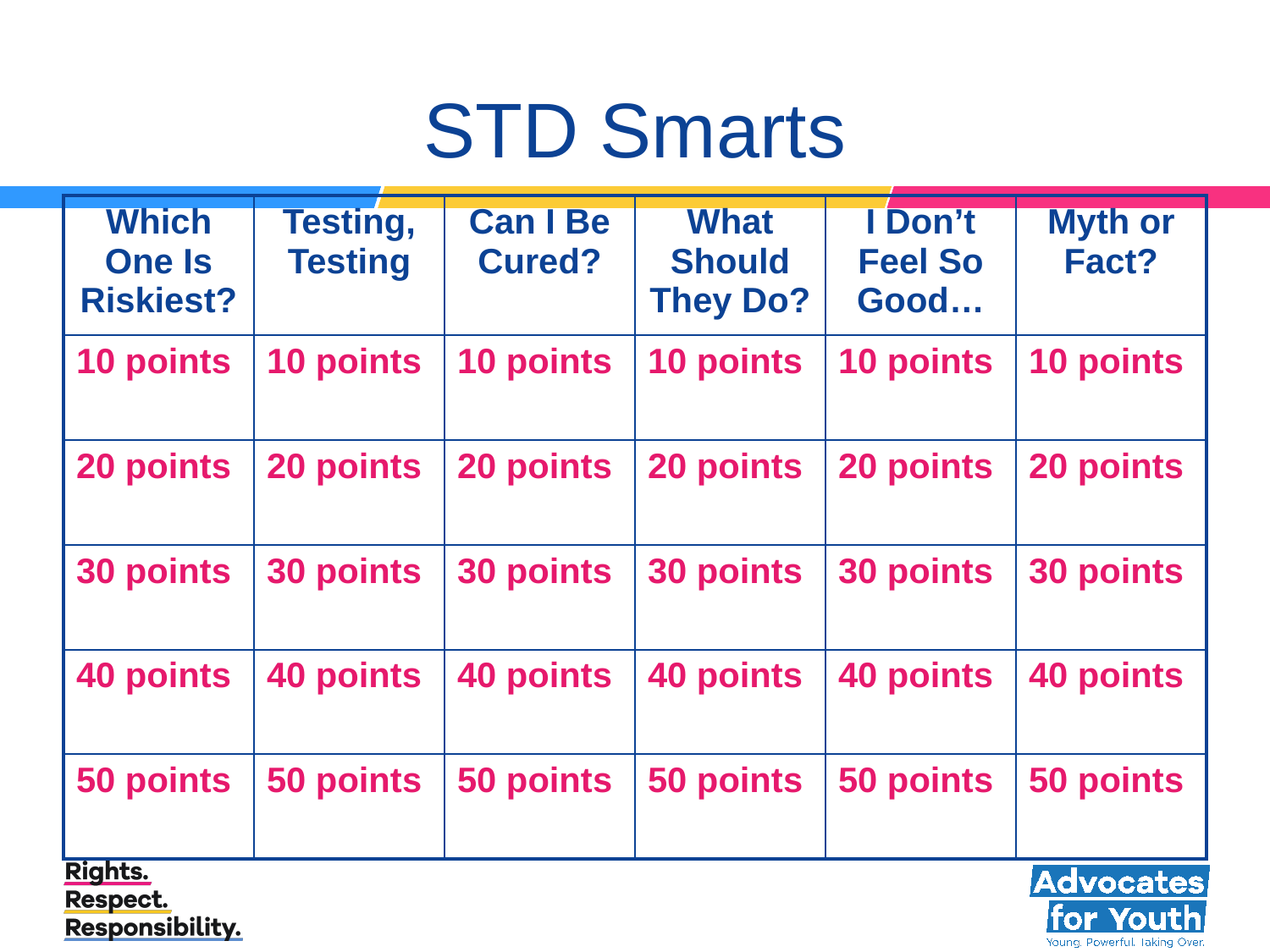

# STD Smarts
| Which One Is Riskiest? | Testing, Testing | Can I Be Cured? | What Should They Do? | I Don’t Feel So Good… | Myth or Fact? |
| --- | --- | --- | --- | --- | --- |
| 10 points | 10 points | 10 points | 10 points | 10 points | 10 points |
| 20 points | 20 points | 20 points | 20 points | 20 points | 20 points |
| 30 points | 30 points | 30 points | 30 points | 30 points | 30 points |
| 40 points | 40 points | 40 points | 40 points | 40 points | 40 points |
| 50 points | 50 points | 50 points | 50 points | 50 points | 50 points |